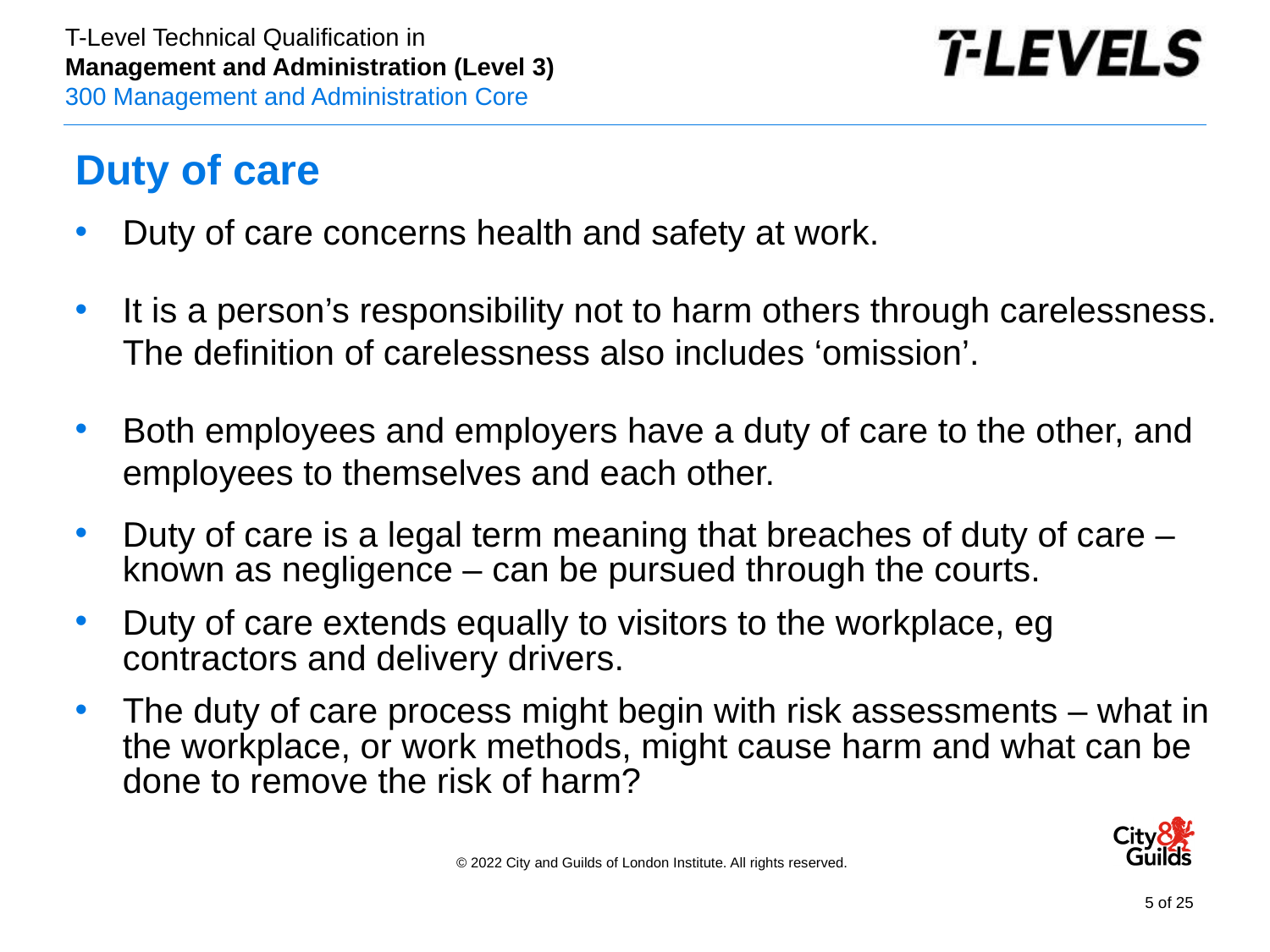

# Duty of care
Duty of care concerns health and safety at work.
It is a person’s responsibility not to harm others through carelessness. The definition of carelessness also includes ‘omission’.
Both employees and employers have a duty of care to the other, and employees to themselves and each other.
Duty of care is a legal term meaning that breaches of duty of care – known as negligence – can be pursued through the courts.
Duty of care extends equally to visitors to the workplace, eg contractors and delivery drivers.
The duty of care process might begin with risk assessments – what in the workplace, or work methods, might cause harm and what can be done to remove the risk of harm?